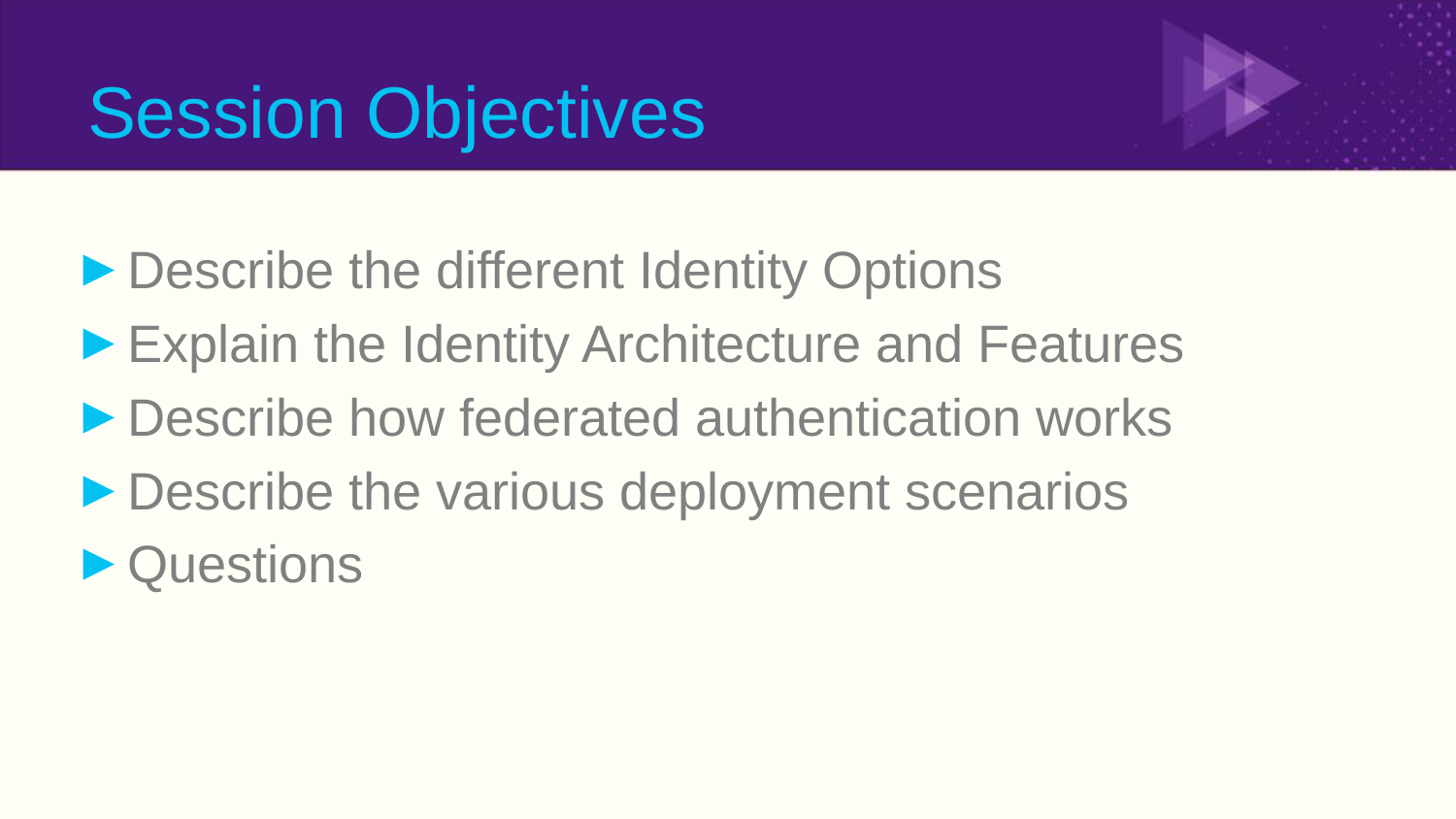

# Session Objectives
Describe the different Identity Options
Explain the Identity Architecture and Features
Describe how federated authentication works
Describe the various deployment scenarios
Questions